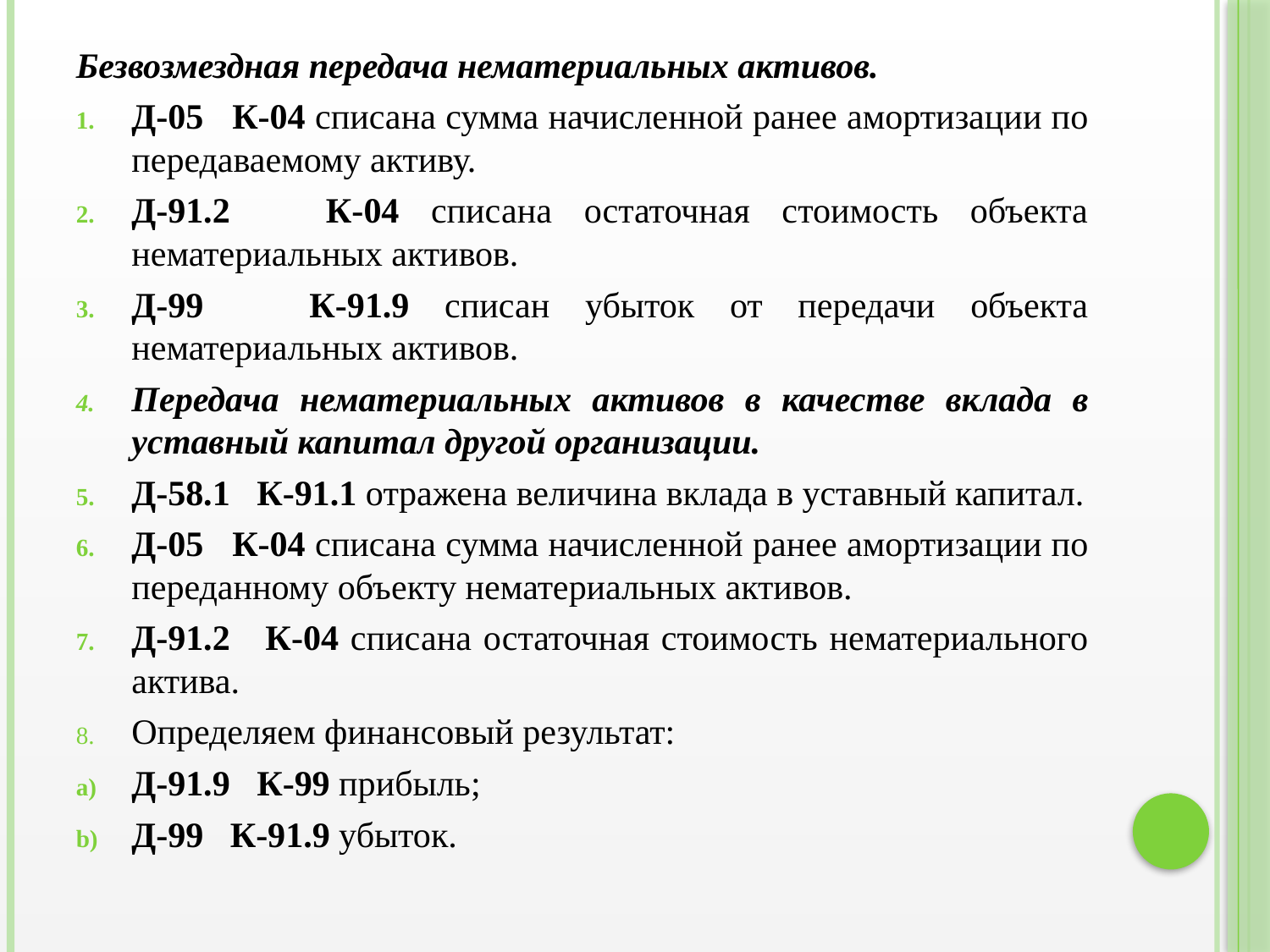

Безвозмездная передача нематериальных активов.
Д-05   К-04 списана сумма начисленной ранее амортизации по передаваемому активу.
Д-91.2   К-04 списана остаточная стоимость объекта нематериальных активов.
Д-99   К-91.9 списан убыток от передачи объекта нематериальных активов.
Передача нематериальных активов в качестве вклада в уставный капитал другой организации.
Д-58.1   К-91.1 отражена величина вклада в уставный капитал.
Д-05   К-04 списана сумма начисленной ранее амортизации по переданному объекту нематериальных активов.
Д-91.2   К-04 списана остаточная стоимость нематериального актива.
Определяем финансовый результат:
Д-91.9   К-99 прибыль;
Д-99   К-91.9 убыток.